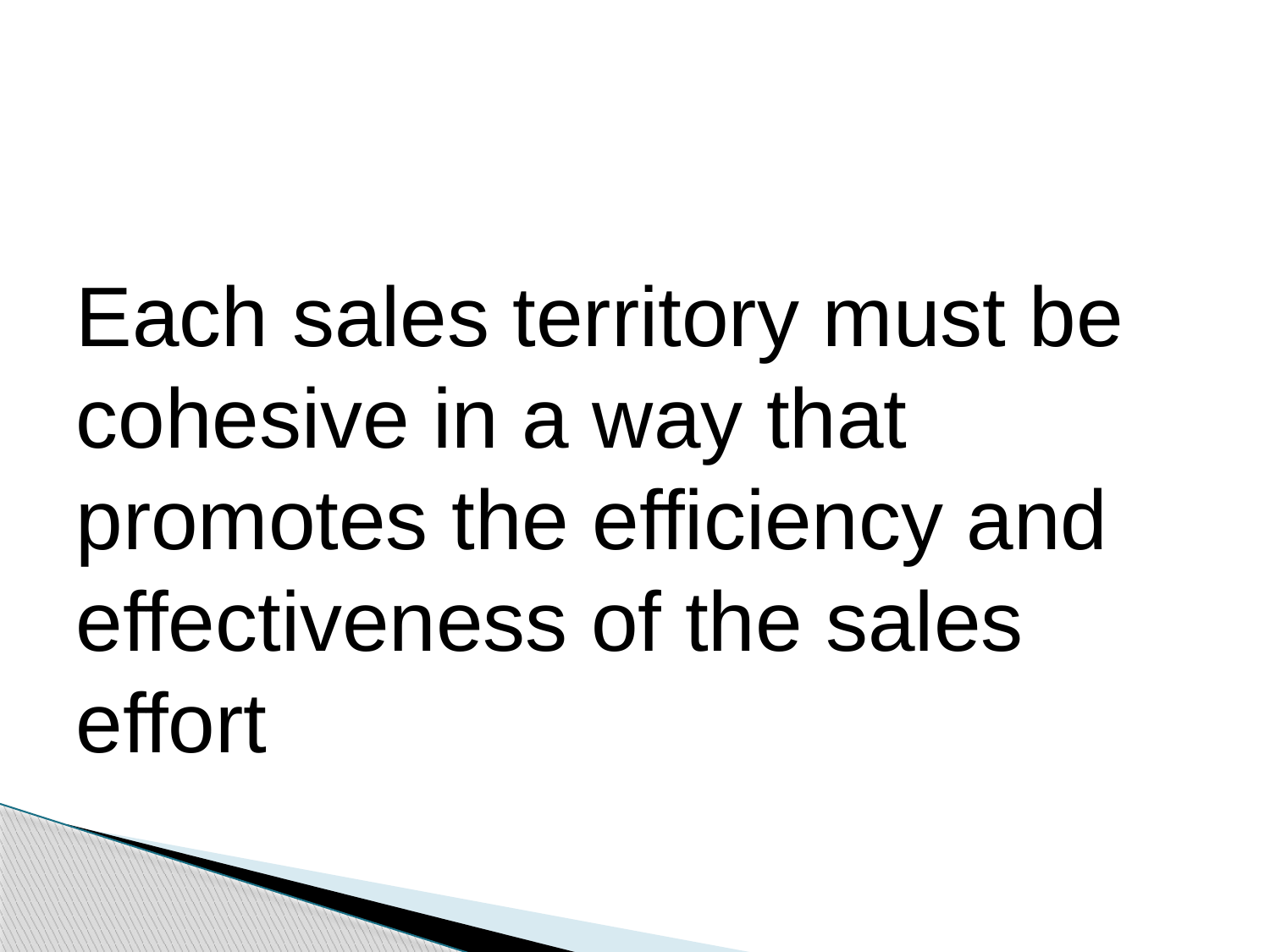

Each sales territory must be cohesive in a way that promotes the efficiency and effectiveness of the sales effort